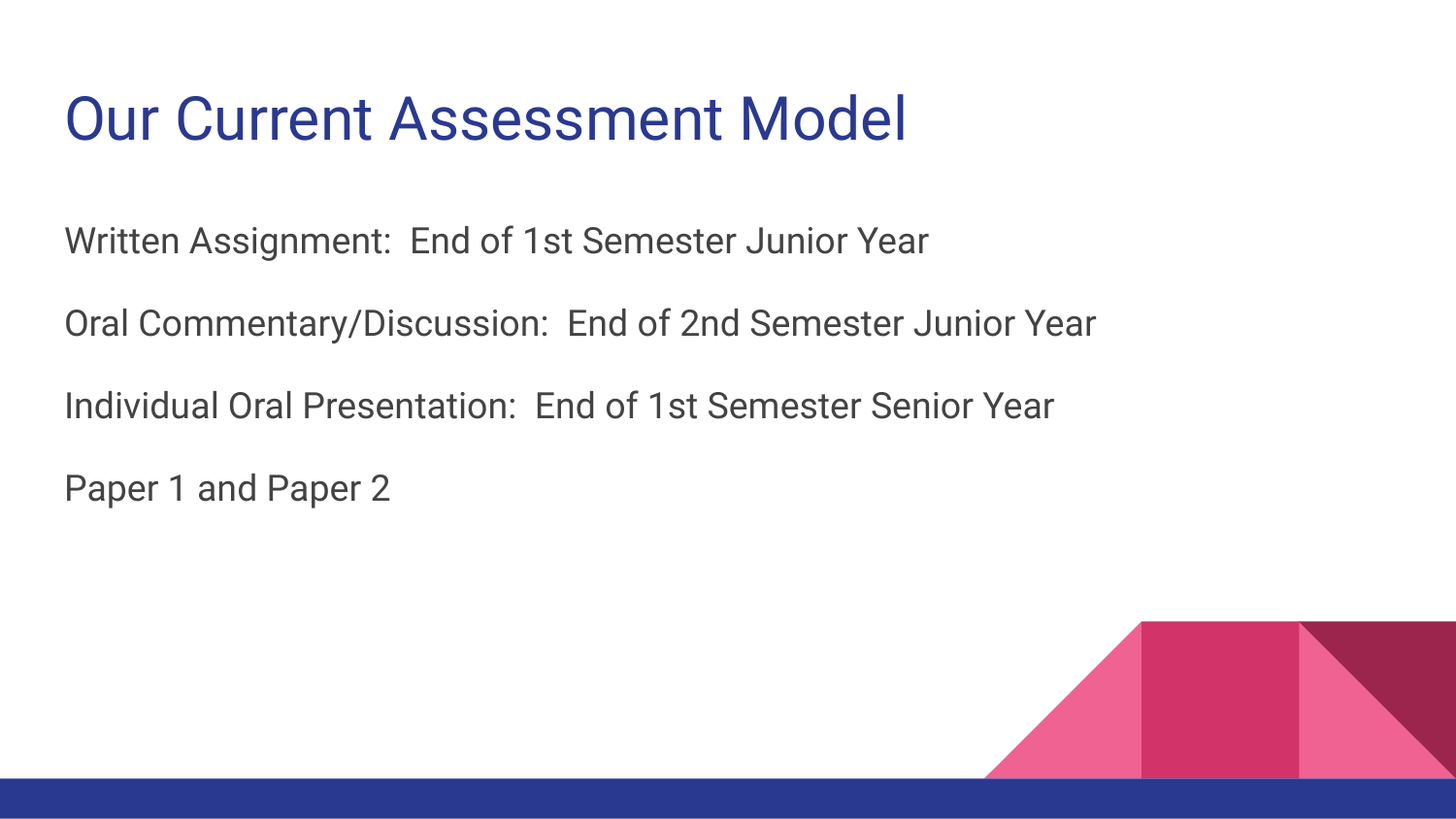

# Our Current Assessment Model
Written Assignment:  End of 1st Semester Junior Year
Oral Commentary/Discussion:  End of 2nd Semester Junior Year
Individual Oral Presentation:  End of 1st Semester Senior Year
Paper 1 and Paper 2